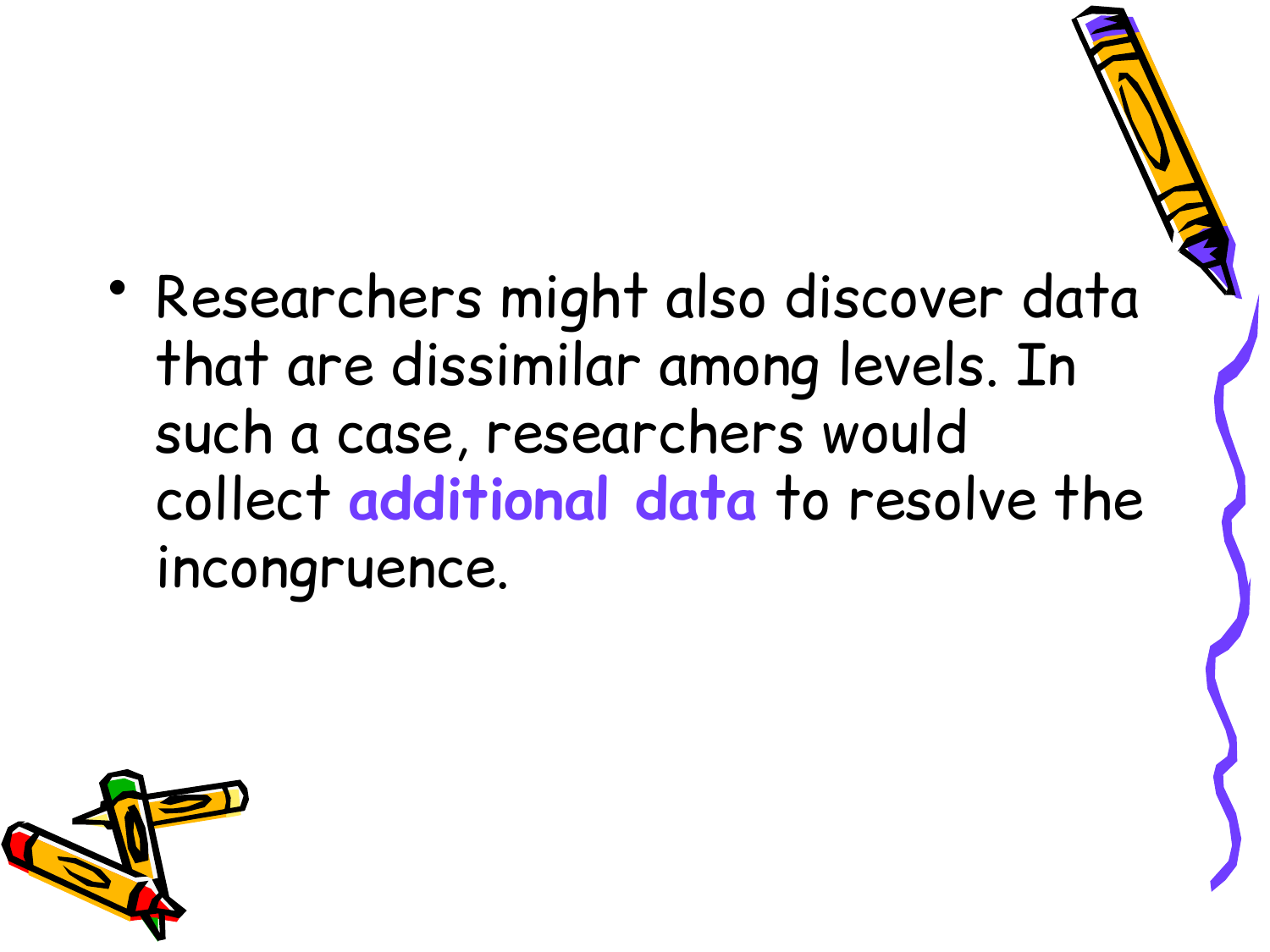

#
Researchers might also discover data that are dissimilar among levels. In such a case, researchers would collect additional data to resolve the incongruence.